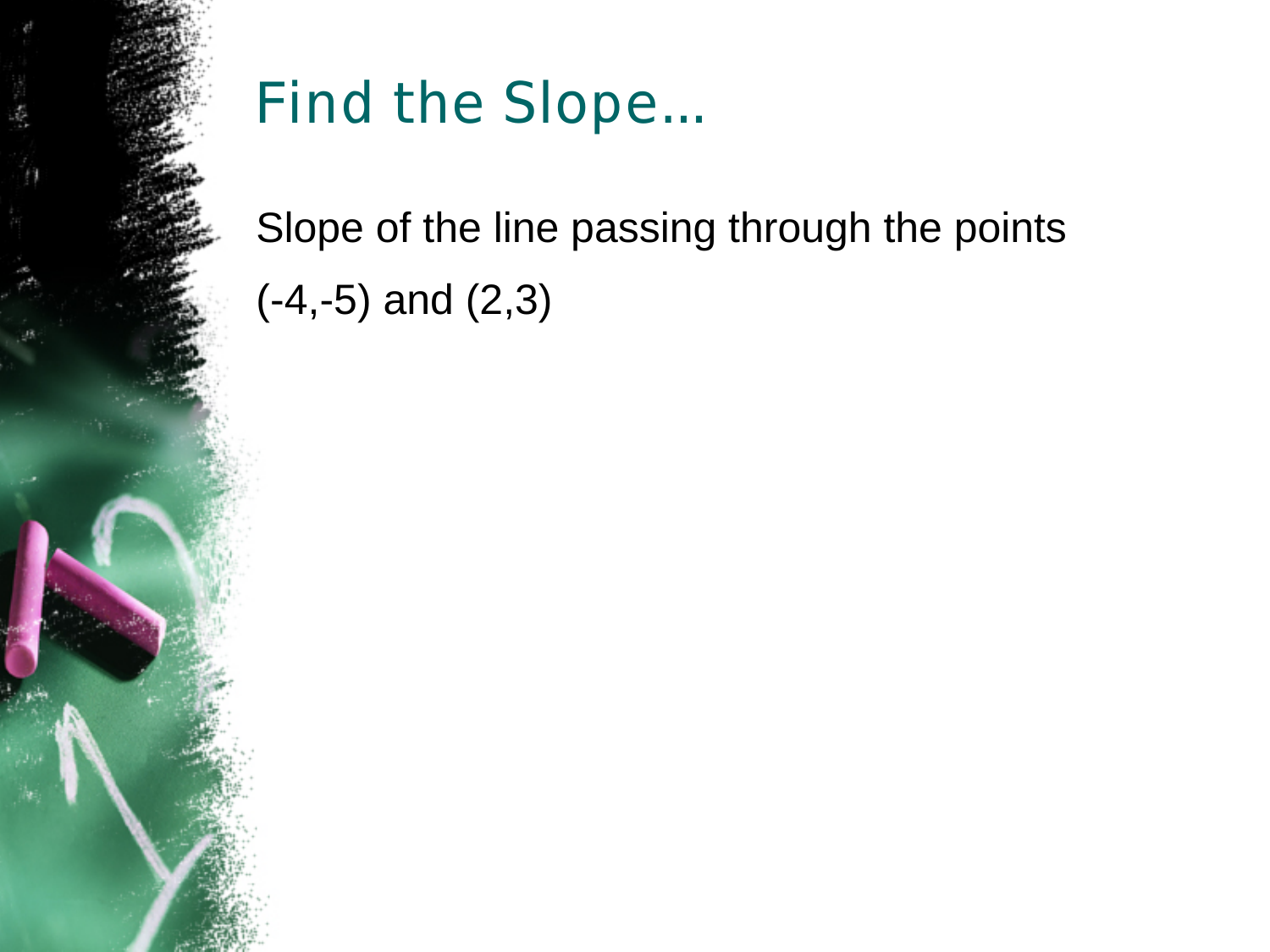

# Find the Slope…
Slope of the line passing through the points
(-4,-5) and (2,3)